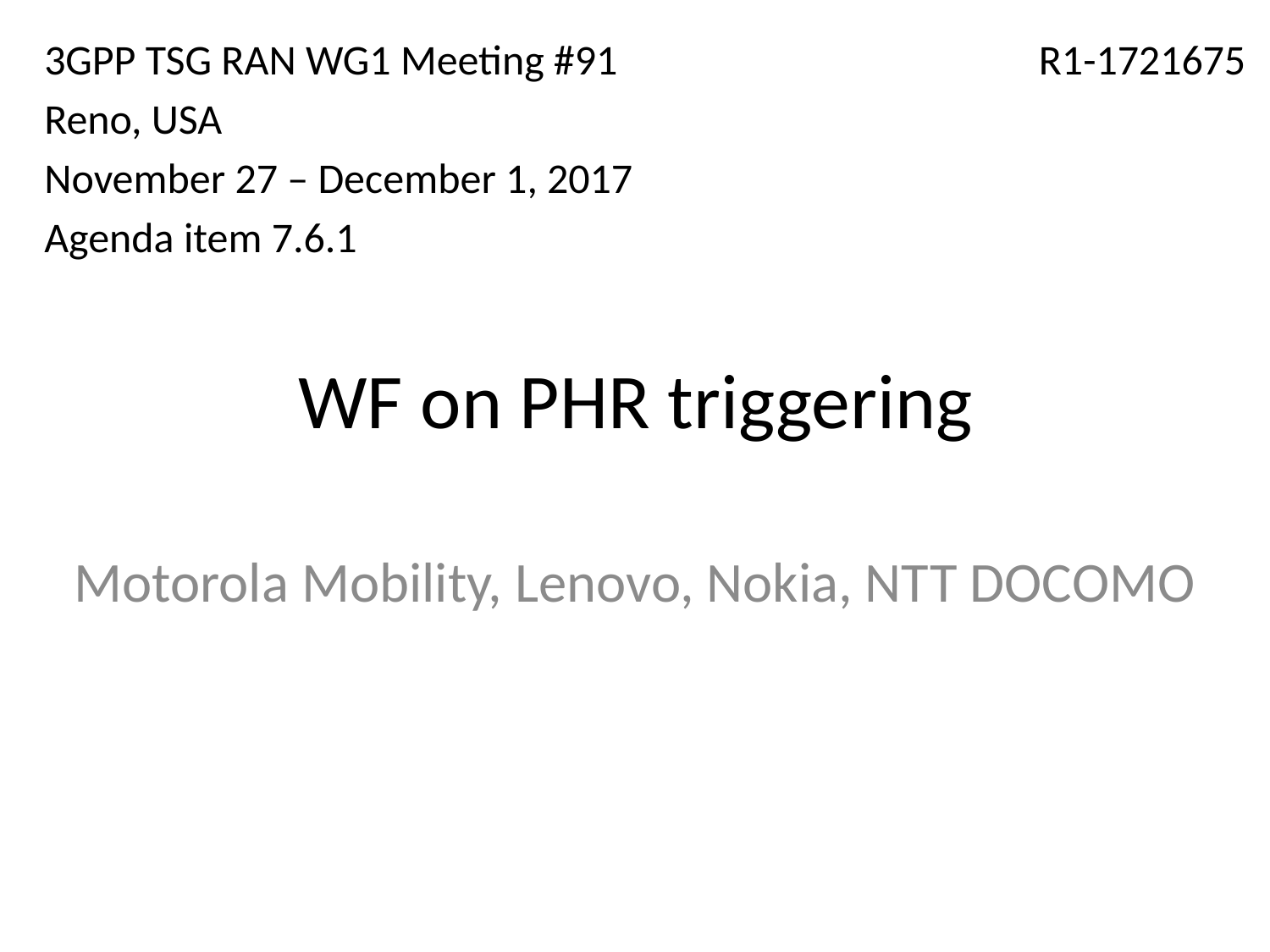

3GPP TSG RAN WG1 Meeting #91
Reno, USA
November 27 – December 1, 2017
Agenda item 7.6.1
R1-1721675
# WF on PHR triggering
Motorola Mobility, Lenovo, Nokia, NTT DOCOMO